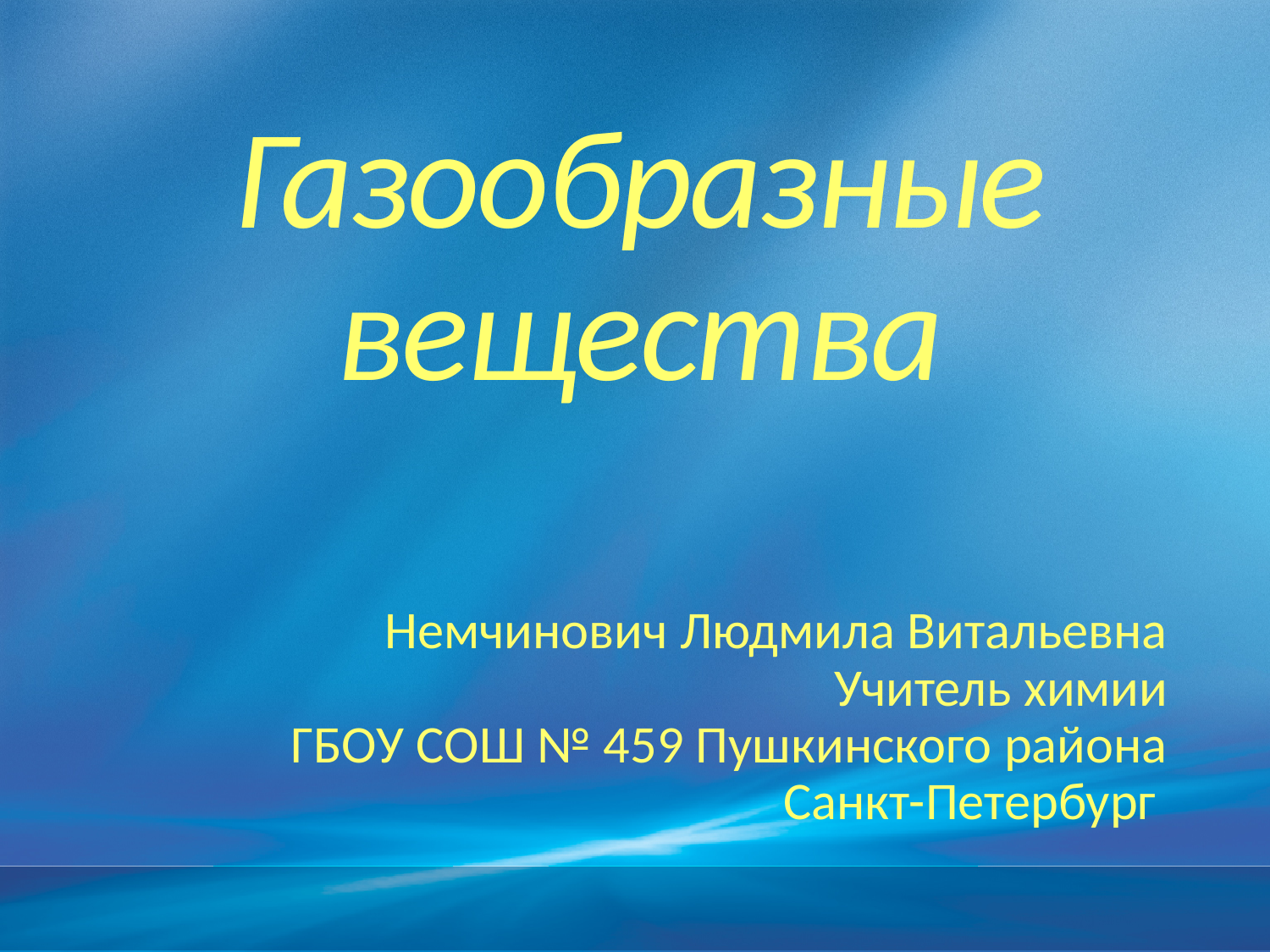

Газообразные вещества
Немчинович Людмила Витальевна
Учитель химии
ГБОУ СОШ № 459 Пушкинского района
Санкт-Петербург